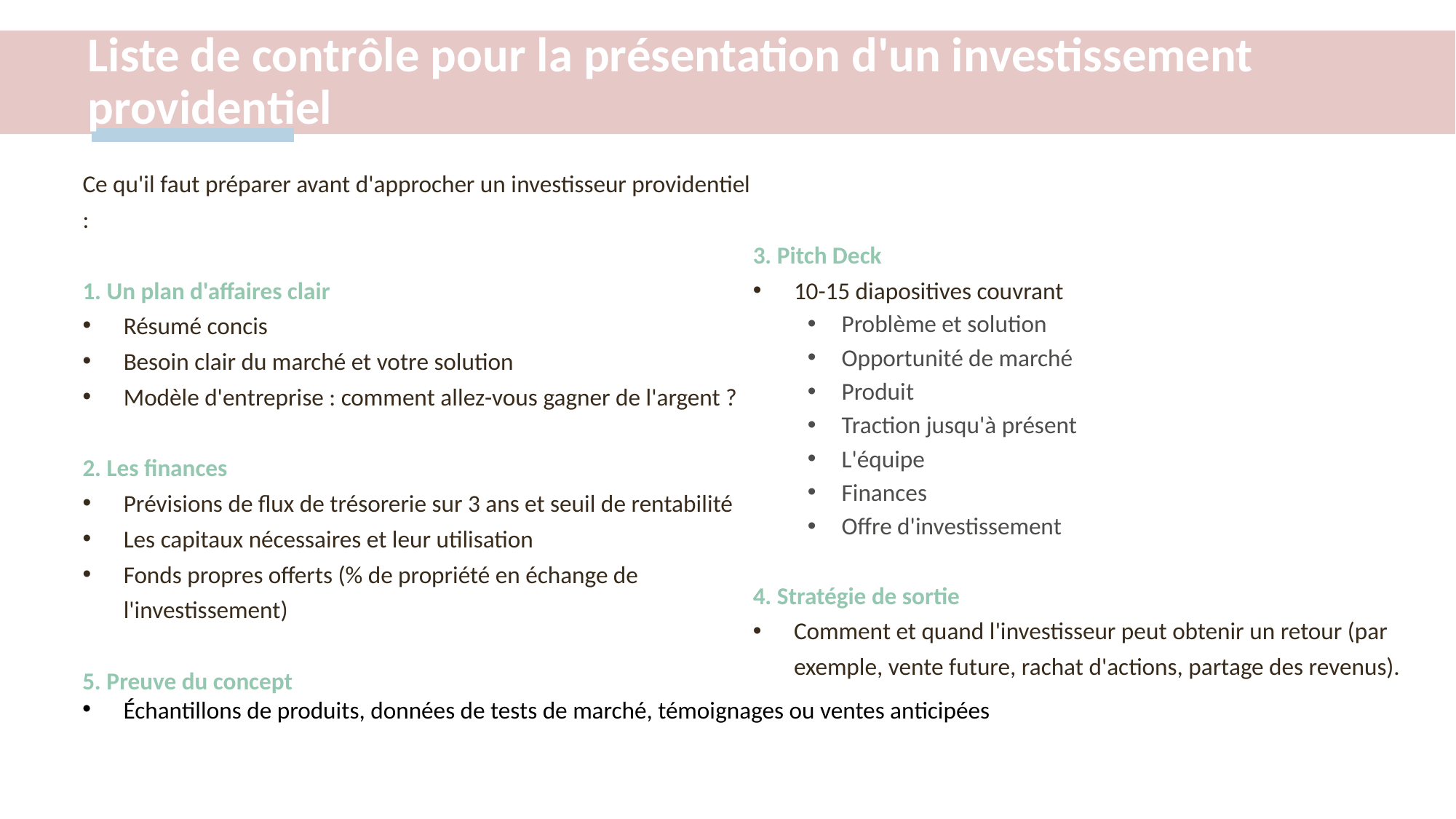

Liste de contrôle pour la présentation d'un investissement providentiel

Ce qu'il faut préparer avant d'approcher un investisseur providentiel :

1. Un plan d'affaires clair
Résumé concis
Besoin clair du marché et votre solution
Modèle d'entreprise : comment allez-vous gagner de l'argent ?

2. Les finances
Prévisions de flux de trésorerie sur 3 ans et seuil de rentabilité
Les capitaux nécessaires et leur utilisation
Fonds propres offerts (% de propriété en échange de l'investissement)

3. Pitch Deck
10-15 diapositives couvrant
Problème et solution
Opportunité de marché
Produit
Traction jusqu'à présent
L'équipe
Finances
Offre d'investissement

4. Stratégie de sortie
Comment et quand l'investisseur peut obtenir un retour (par exemple, vente future, rachat d'actions, partage des revenus).

5. Preuve du concept
Échantillons de produits, données de tests de marché, témoignages ou ventes anticipées